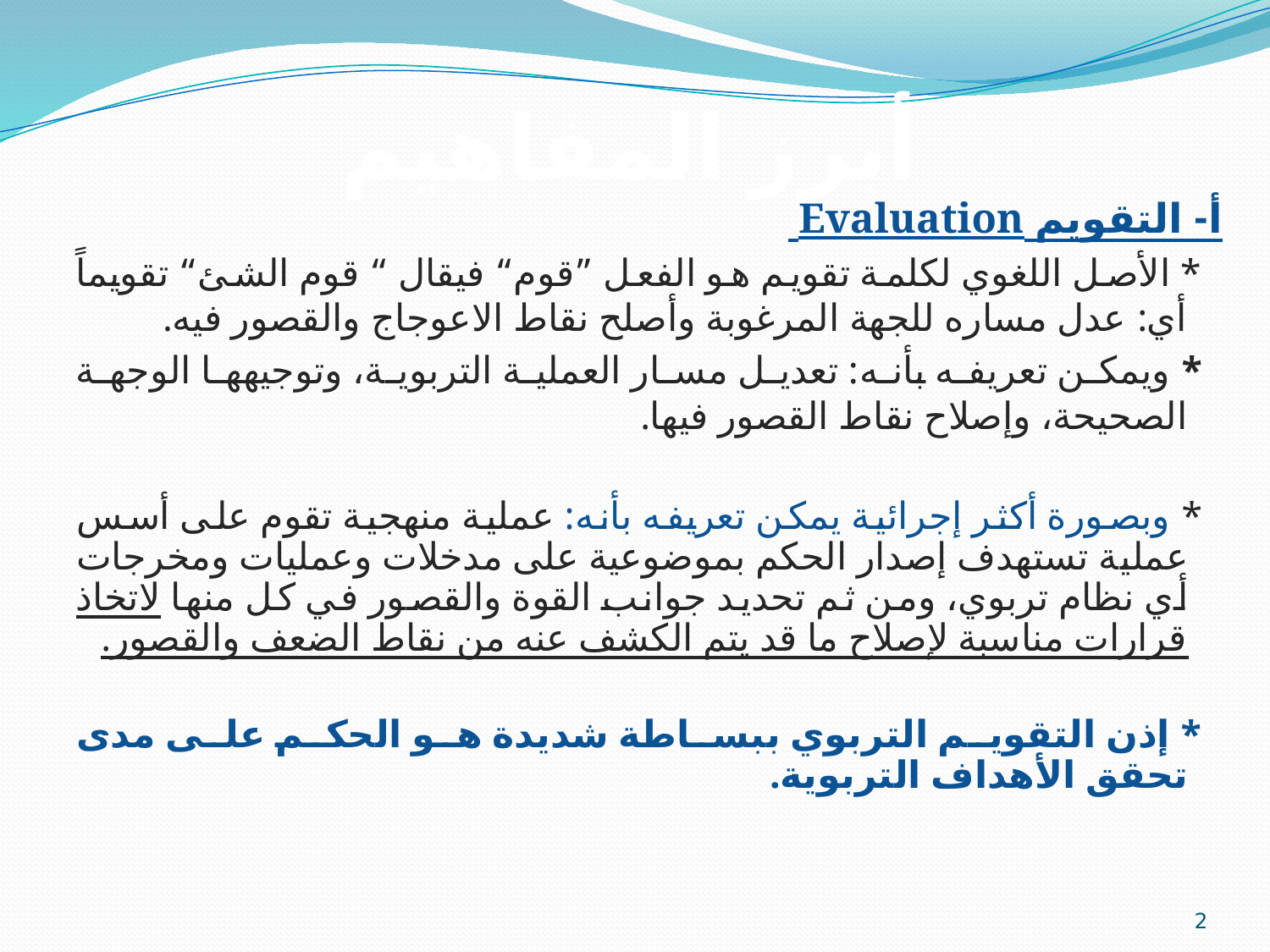

# أبرز المفاهيم
أ- التقويم Evaluation
  * الأصل اللغوي لكلمة تقويم هو الفعل ”قوم“ فيقال “ قوم الشئ“ تقويماً أي: عدل مساره للجهة المرغوبة وأصلح نقاط الاعوجاج والقصور فيه.
  * ويمكن تعريفه بأنه: تعديل مسار العملية التربوية، وتوجيهها الوجهة الصحيحة، وإصلاح نقاط القصور فيها.

  * وبصورة أكثر إجرائية يمكن تعريفه بأنه: عملية منهجية تقوم على أسس عملية تستهدف إصدار الحكم بموضوعية على مدخلات وعمليات ومخرجات أي نظام تربوي، ومن ثم تحديد جوانب القوة والقصور في كل منها لاتخاذ قرارات مناسبة لإصلاح ما قد يتم الكشف عنه من نقاط الضعف والقصور.

  * إذن التقويم التربوي ببساطة شديدة هو الحكم على مدى تحقق الأهداف التربوية.

2